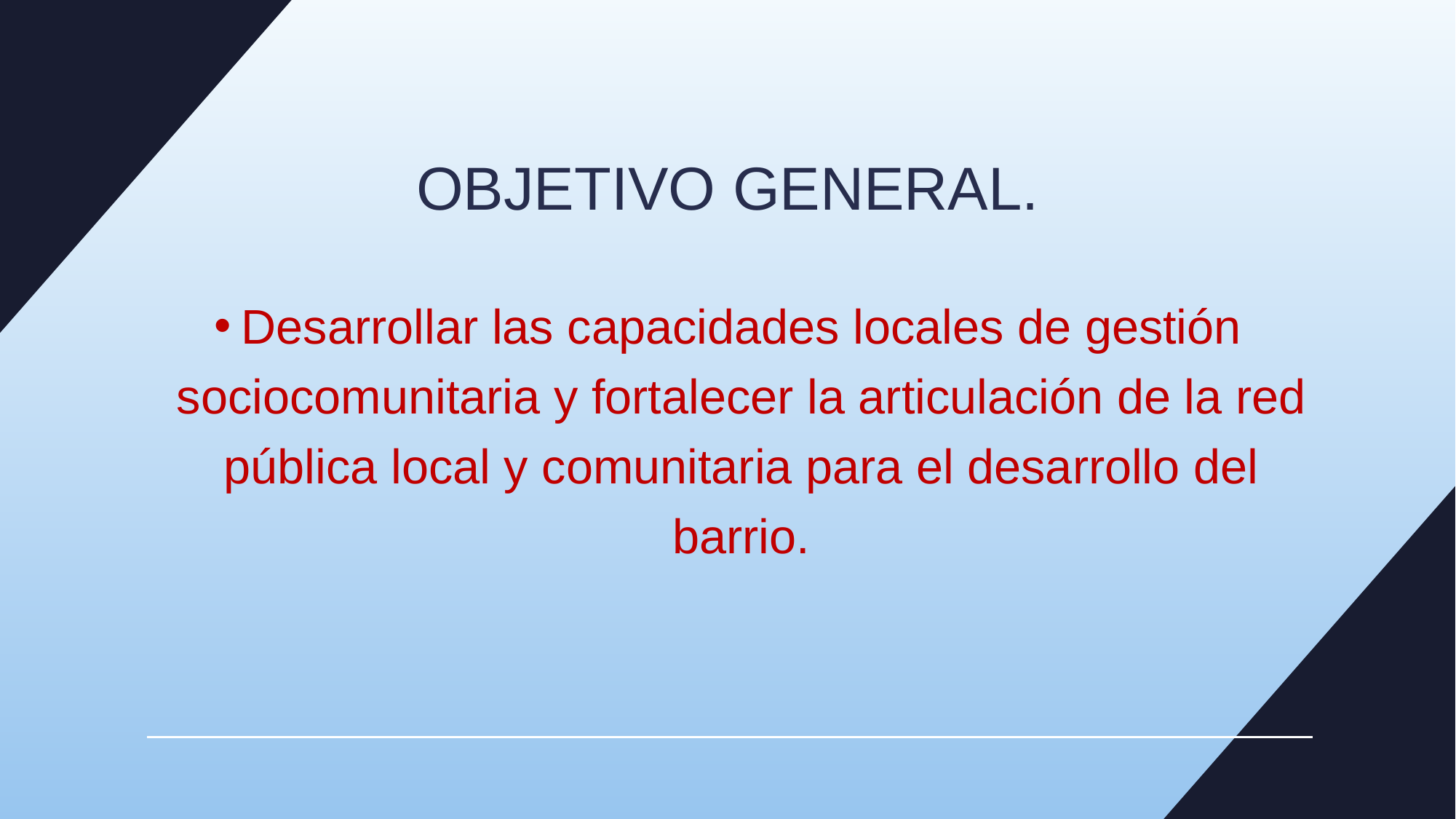

# OBJETIVO GENERAL.
Desarrollar las capacidades locales de gestión sociocomunitaria y fortalecer la articulación de la red pública local y comunitaria para el desarrollo del barrio.